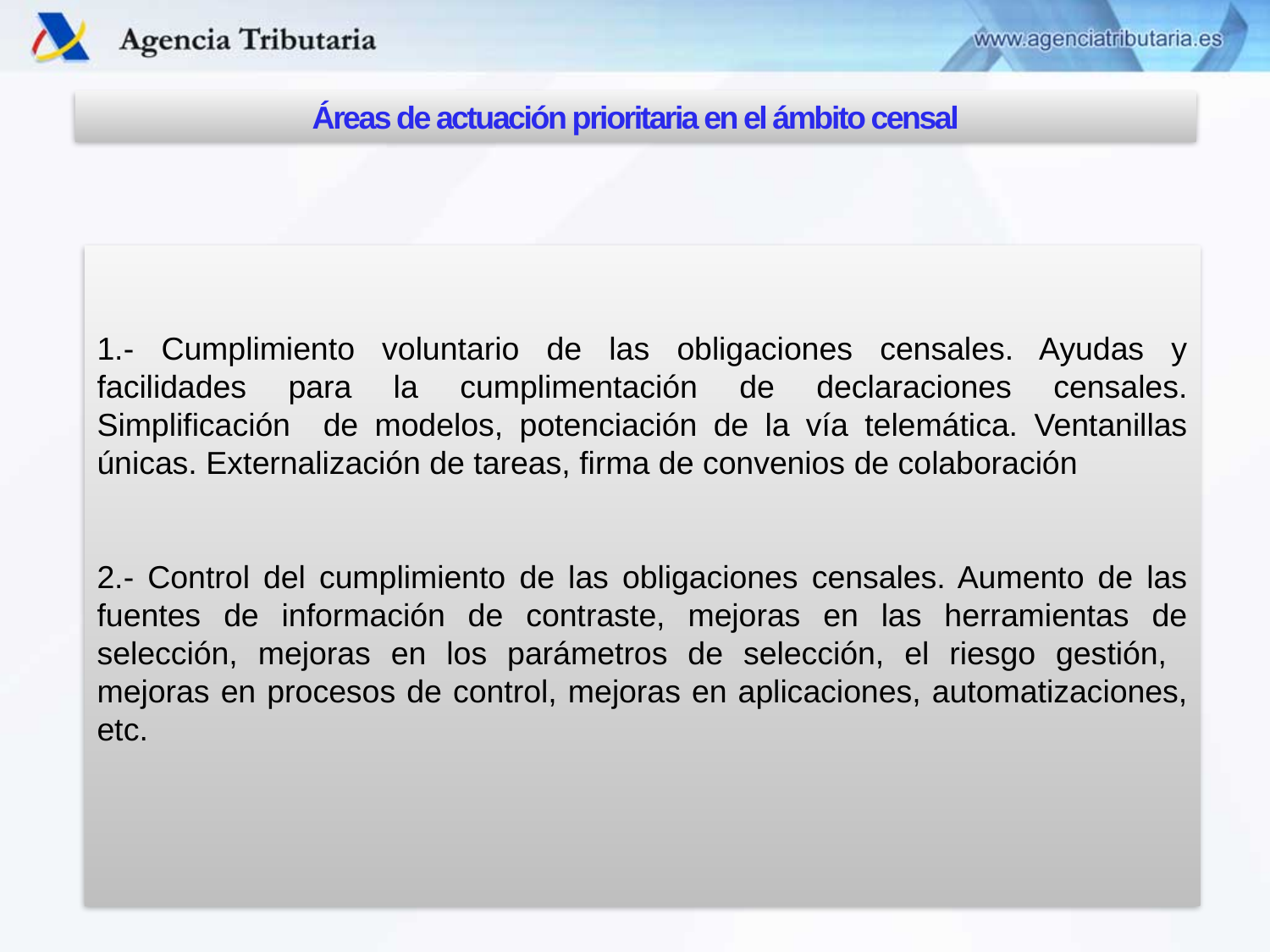

Áreas de actuación prioritaria en el ámbito censal

1.- Cumplimiento voluntario de las obligaciones censales. Ayudas y facilidades para la cumplimentación de declaraciones censales. Simplificación  de modelos, potenciación de la vía telemática. Ventanillas únicas. Externalización de tareas, firma de convenios de colaboración

2.- Control del cumplimiento de las obligaciones censales. Aumento de las fuentes de información de contraste, mejoras en las herramientas de selección, mejoras en los parámetros de selección, el riesgo gestión,  mejoras en procesos de control, mejoras en aplicaciones, automatizaciones, etc.